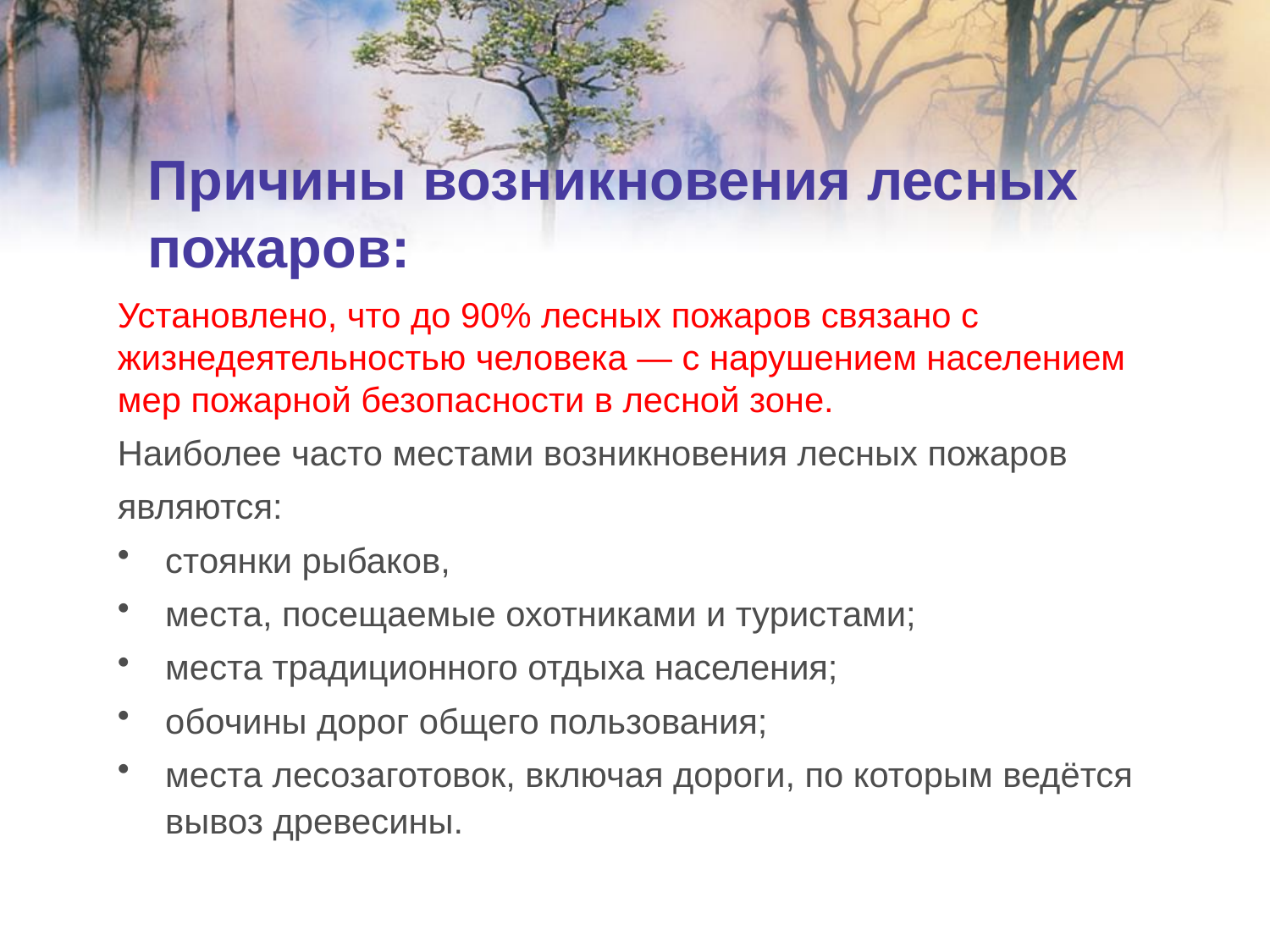

# Причины возникновения лесных пожаров:
Установлено, что до 90% лесных пожаров связано с жизнедеятельностью человека — с нарушением населением мер пожарной безопасности в лесной зоне.
Наиболее часто местами возникновения лесных пожаров
являются:
стоянки рыбаков,
места, посещаемые охотниками и туристами;
места традиционного отдыха населения;
обочины дорог общего пользования;
места лесозаготовок, включая дороги, по которым ведётся вывоз древесины.